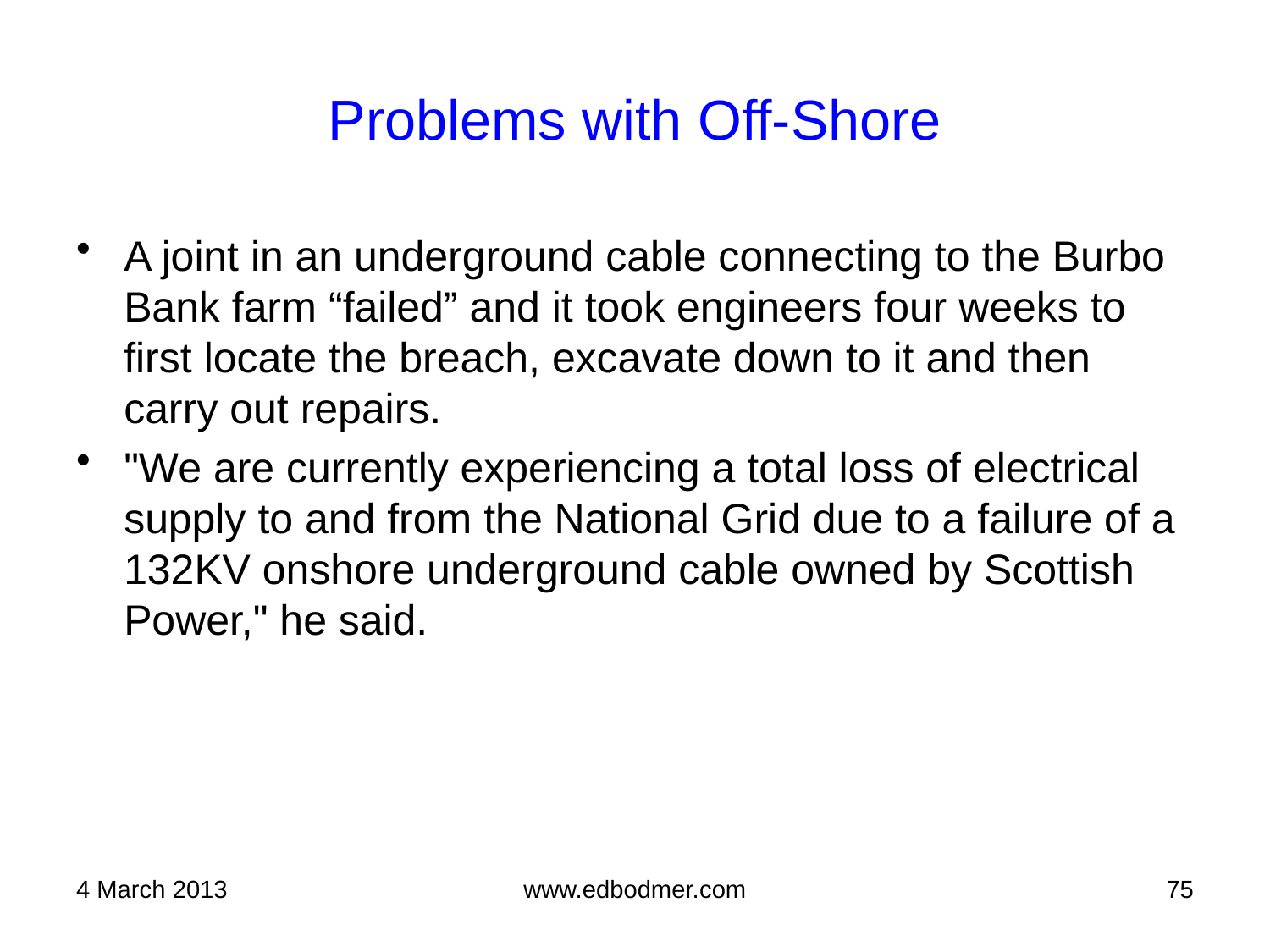

# Problems with Off-Shore
A joint in an underground cable connecting to the Burbo Bank farm “failed” and it took engineers four weeks to first locate the breach, excavate down to it and then carry out repairs.
"We are currently experiencing a total loss of electrical supply to and from the National Grid due to a failure of a 132KV onshore underground cable owned by Scottish Power," he said.
4 March 2013
www.edbodmer.com
75